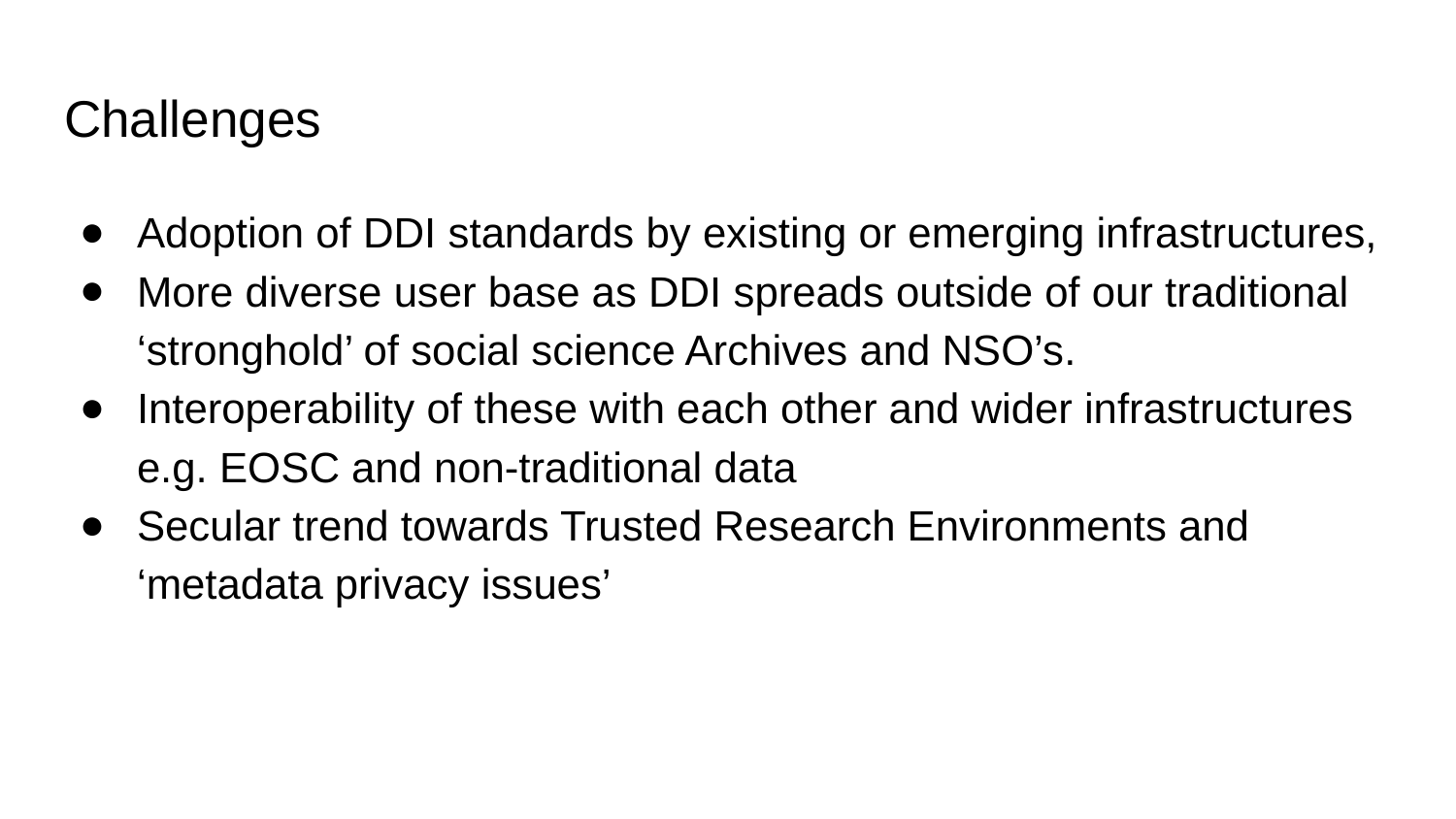

# Challenges
Adoption of DDI standards by existing or emerging infrastructures,
More diverse user base as DDI spreads outside of our traditional ‘stronghold’ of social science Archives and NSO’s.
Interoperability of these with each other and wider infrastructures e.g. EOSC and non-traditional data
Secular trend towards Trusted Research Environments and ‘metadata privacy issues’